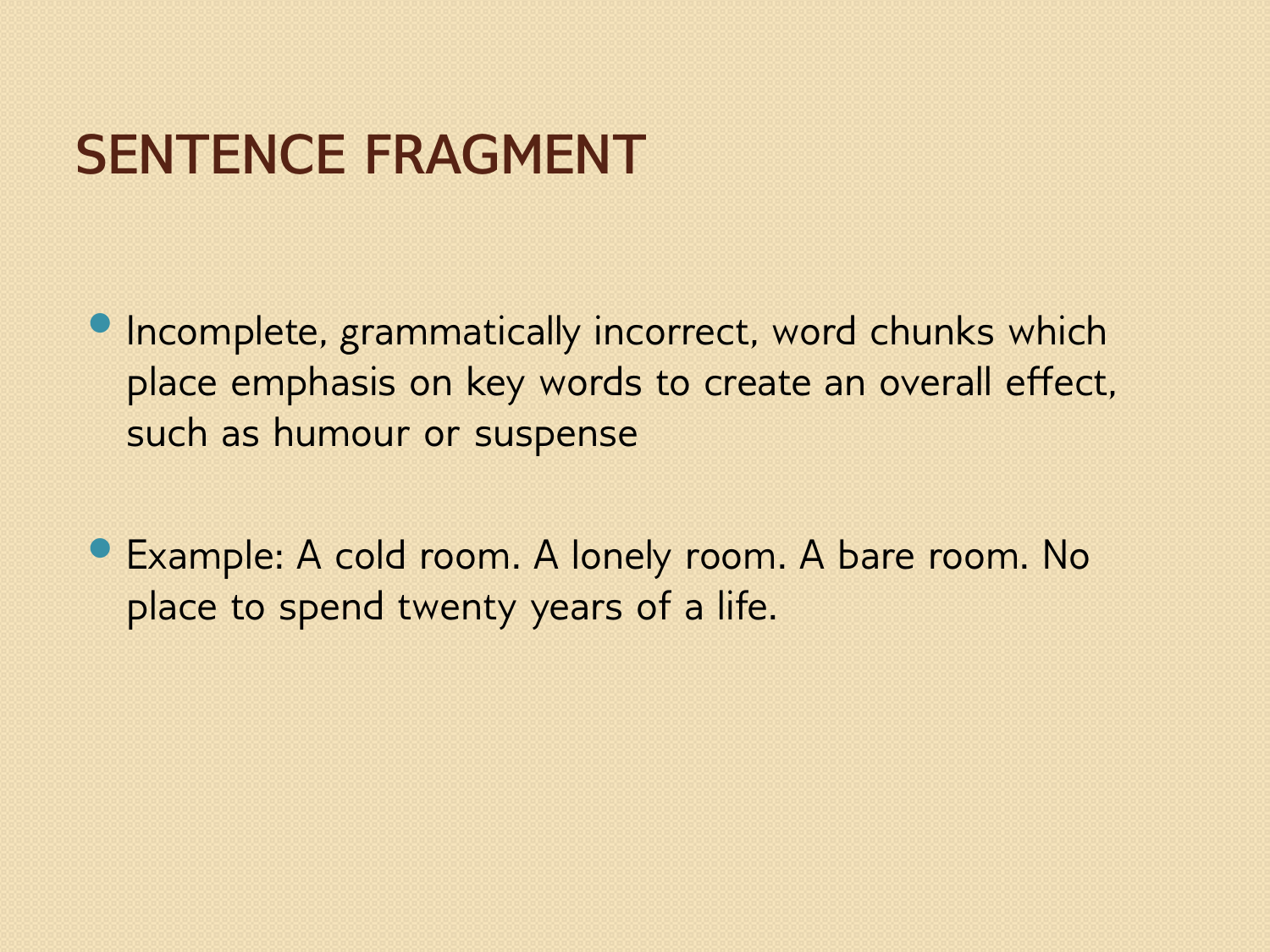

# Sentence fragment

Incomplete, grammatically incorrect, word chunks which place emphasis on key words to create an overall effect, such as humour or suspense

Example: A cold room. A lonely room. A bare room. No place to spend twenty years of a life.